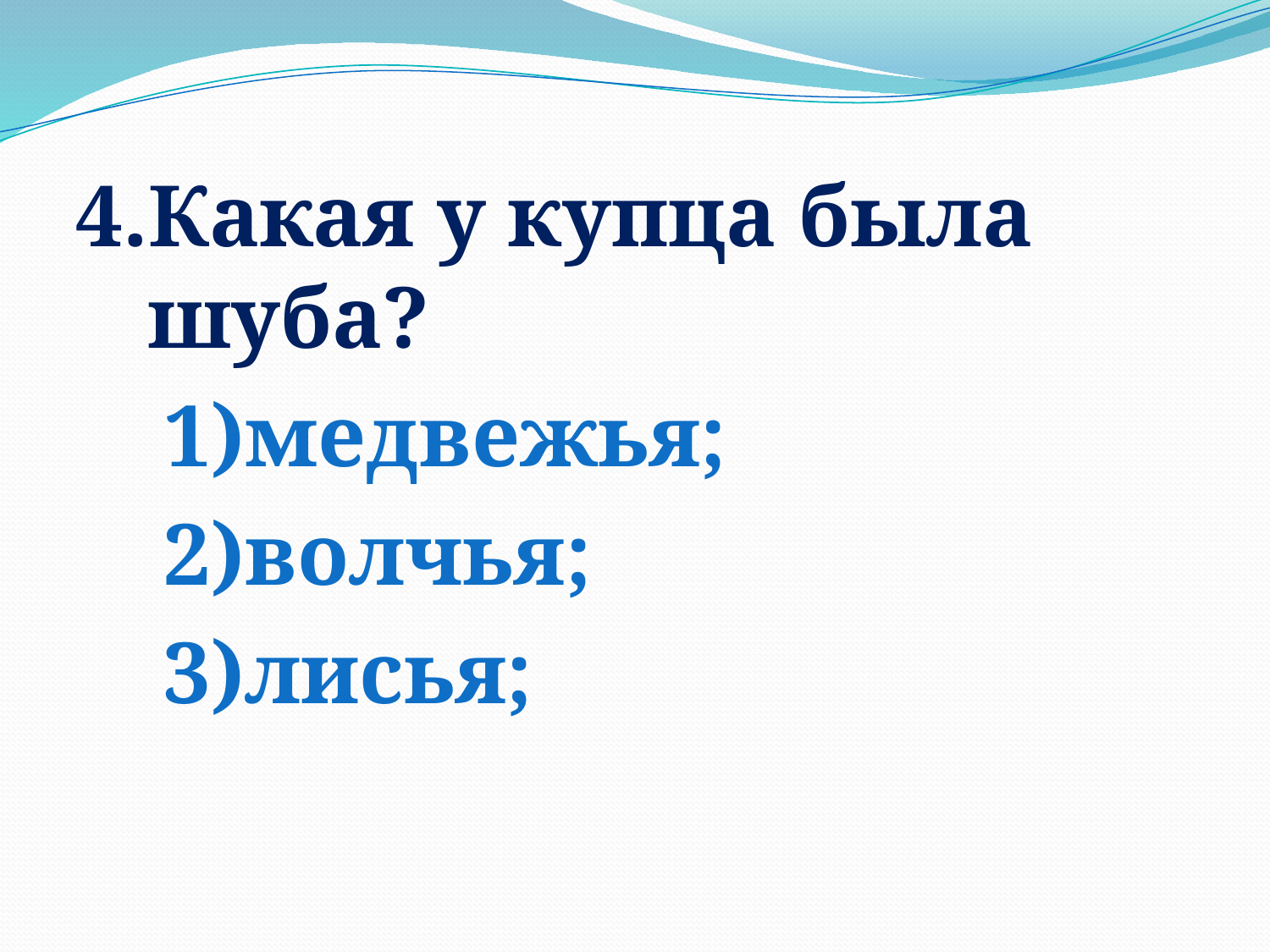

#
4.Какая у купца была шуба?
    1)медвежья;
    2)волчья;
    3)лисья;